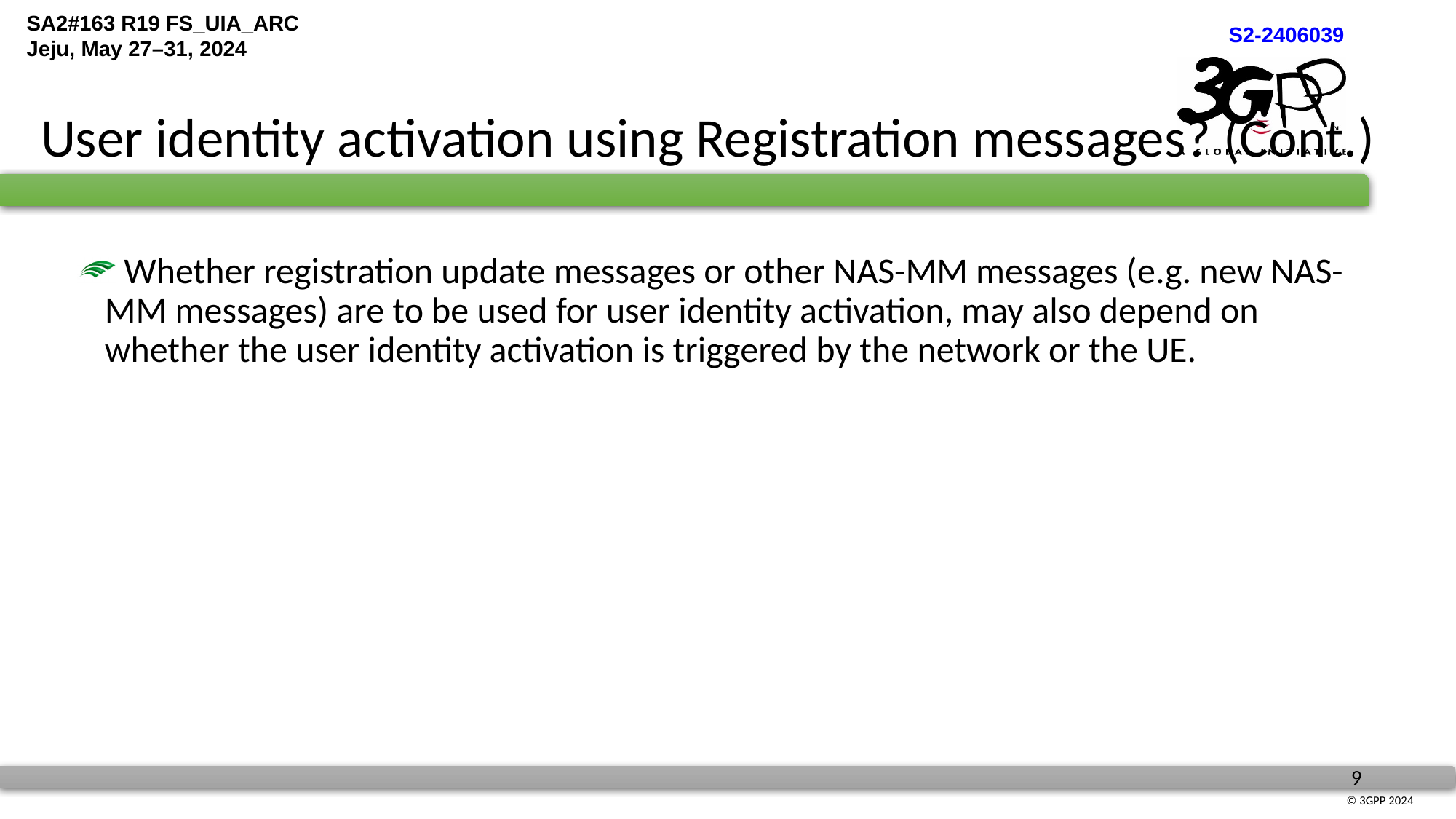

# User identity activation using Registration messages? (Cont.)
 Whether registration update messages or other NAS-MM messages (e.g. new NAS-MM messages) are to be used for user identity activation, may also depend on whether the user identity activation is triggered by the network or the UE.